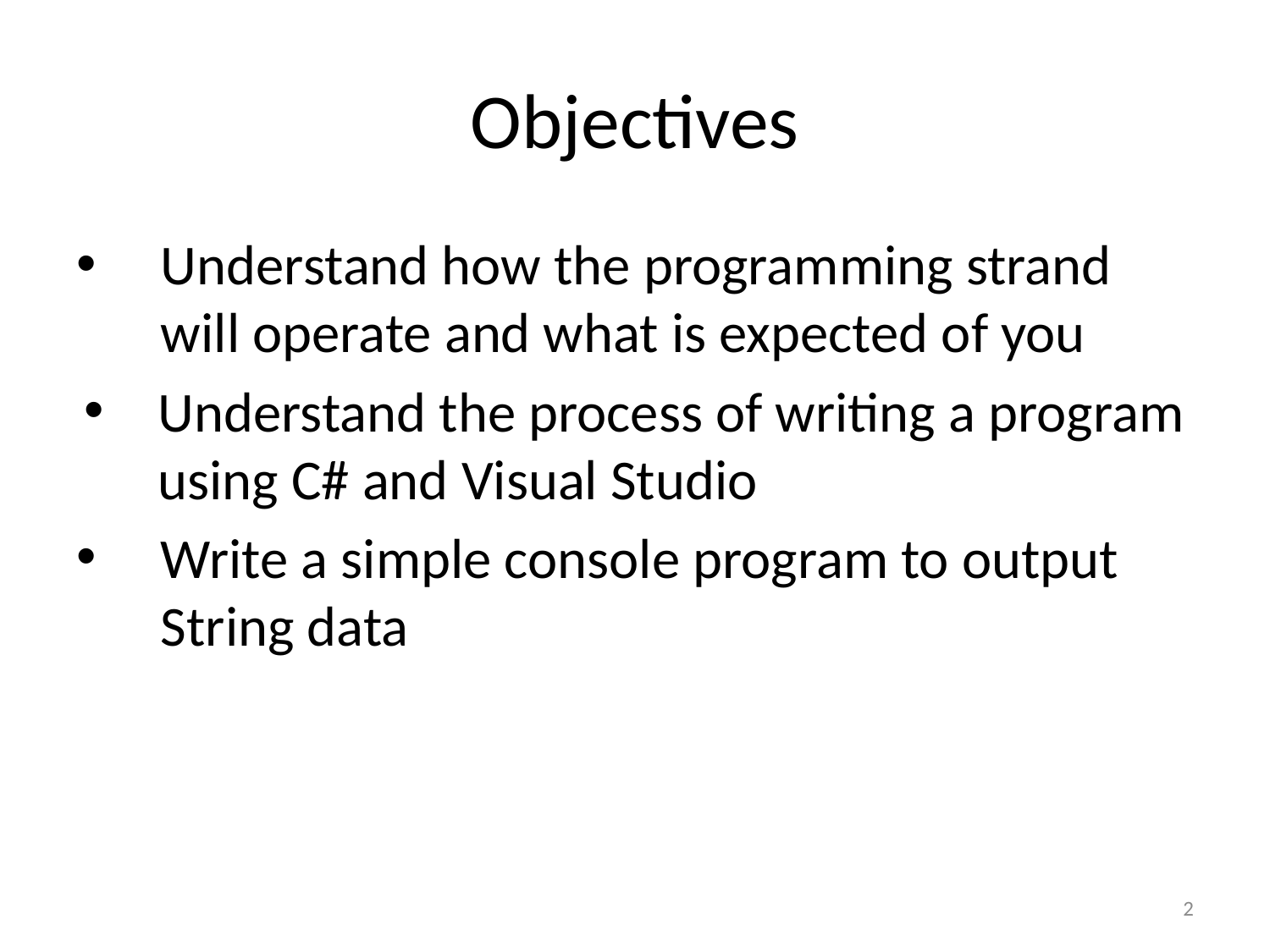

# Objectives
Understand how the programming strand will operate and what is expected of you
Understand the process of writing a program using C# and Visual Studio
Write a simple console program to output String data
2